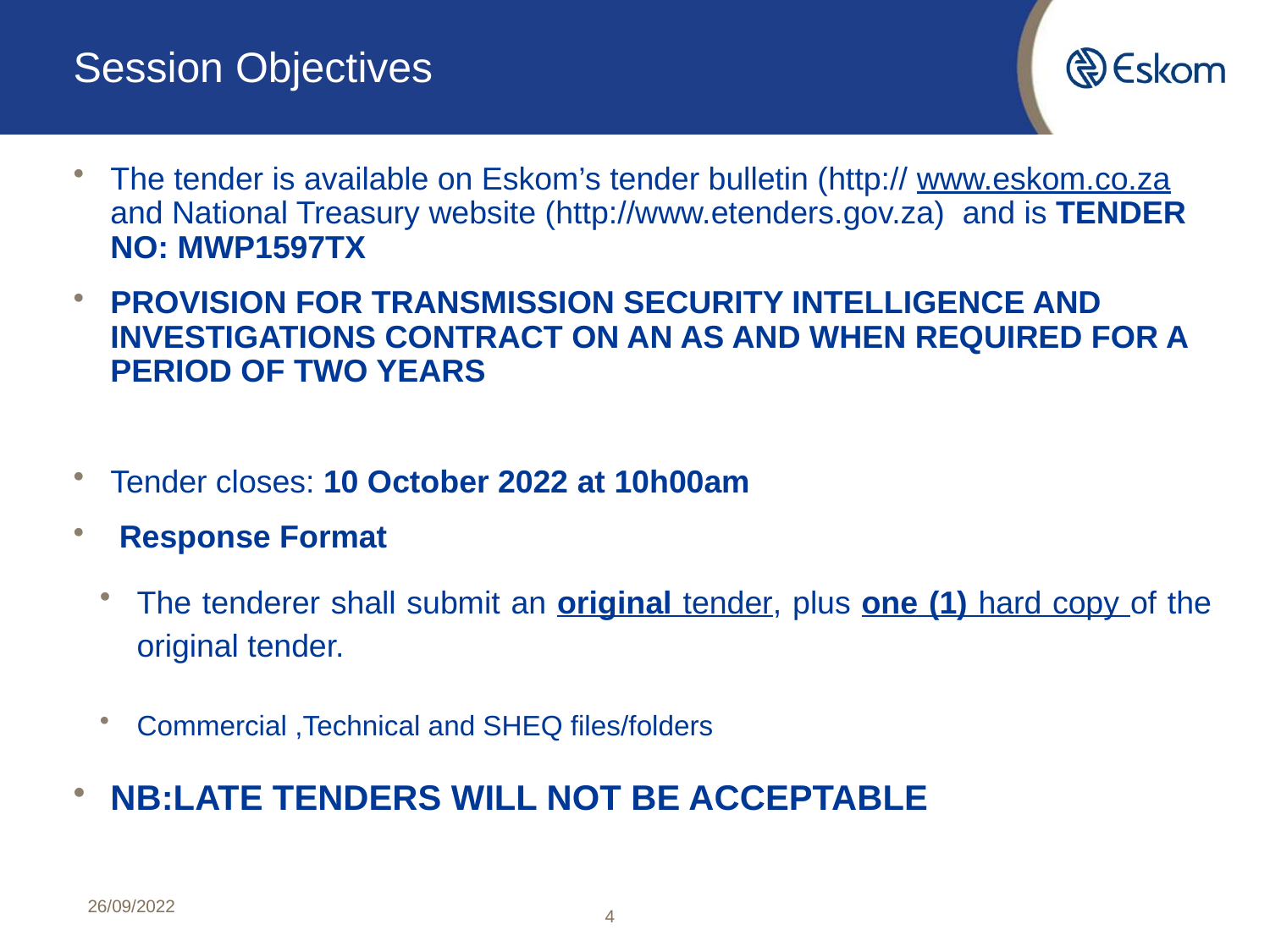

# Session Objectives
The tender is available on Eskom’s tender bulletin (http:// www.eskom.co.za and National Treasury website (http://www.etenders.gov.za)  and is TENDER NO: MWP1597TX
PROVISION FOR TRANSMISSION SECURITY INTELLIGENCE AND INVESTIGATIONS CONTRACT ON AN AS AND WHEN REQUIRED FOR A PERIOD OF TWO YEARS

Tender closes: 10 October 2022 at 10h00am
 Response Format
The tenderer shall submit an original tender, plus one (1) hard copy of the original tender.
Commercial ,Technical and SHEQ files/folders
NB:LATE TENDERS WILL NOT BE ACCEPTABLE

26/09/2022
4